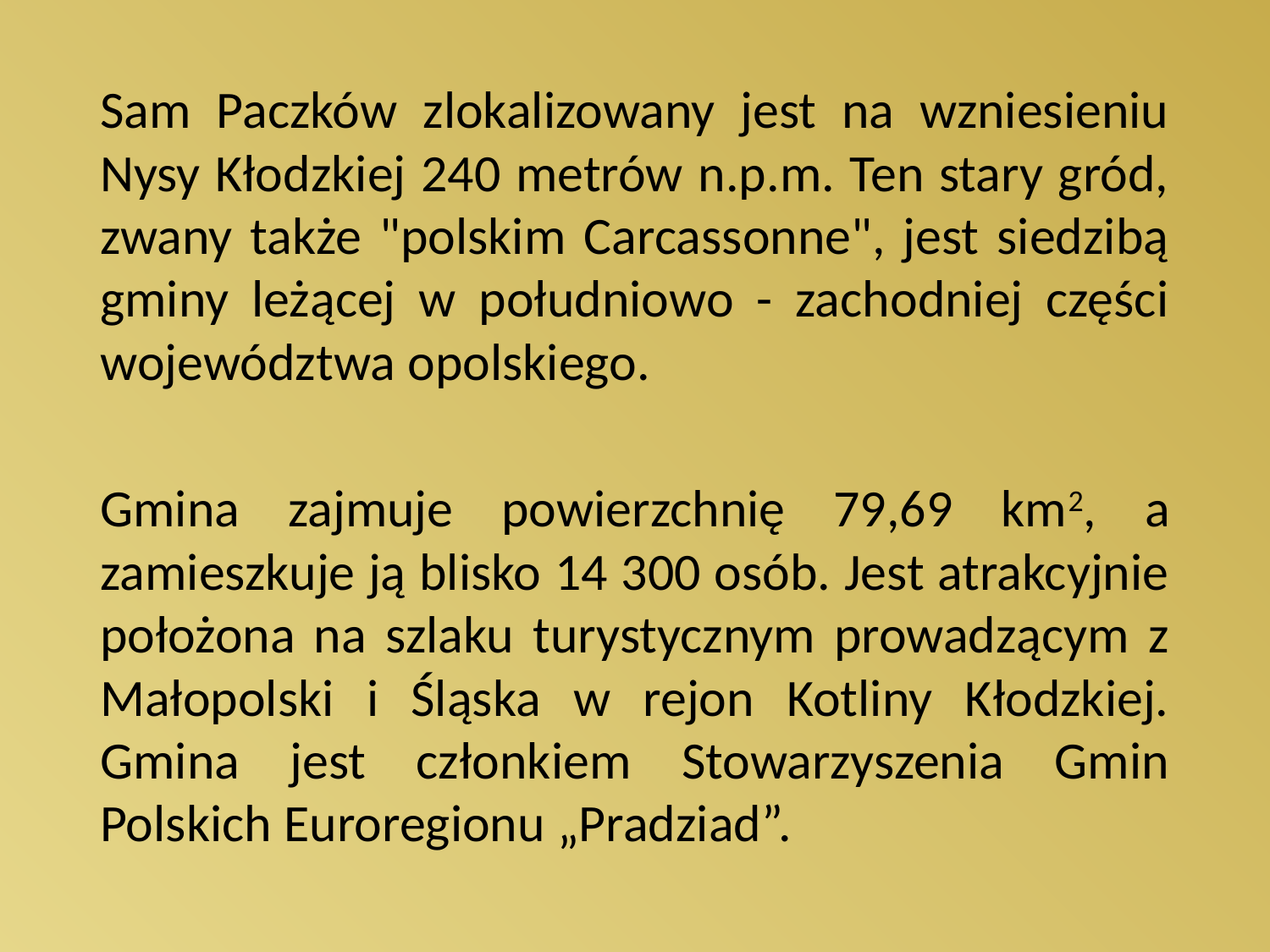

Sam Paczków zlokalizowany jest na wzniesieniu Nysy Kłodzkiej 240 metrów n.p.m. Ten stary gród, zwany także "polskim Carcassonne", jest siedzibą gminy leżącej w południowo - zachodniej części województwa opolskiego.

	Gmina zajmuje powierzchnię 79,69 km2, a zamieszkuje ją blisko 14 300 osób. Jest atrakcyjnie położona na szlaku turystycznym prowadzącym z Małopolski i Śląska w rejon Kotliny Kłodzkiej. Gmina jest członkiem Stowarzyszenia Gmin Polskich Euroregionu „Pradziad”.